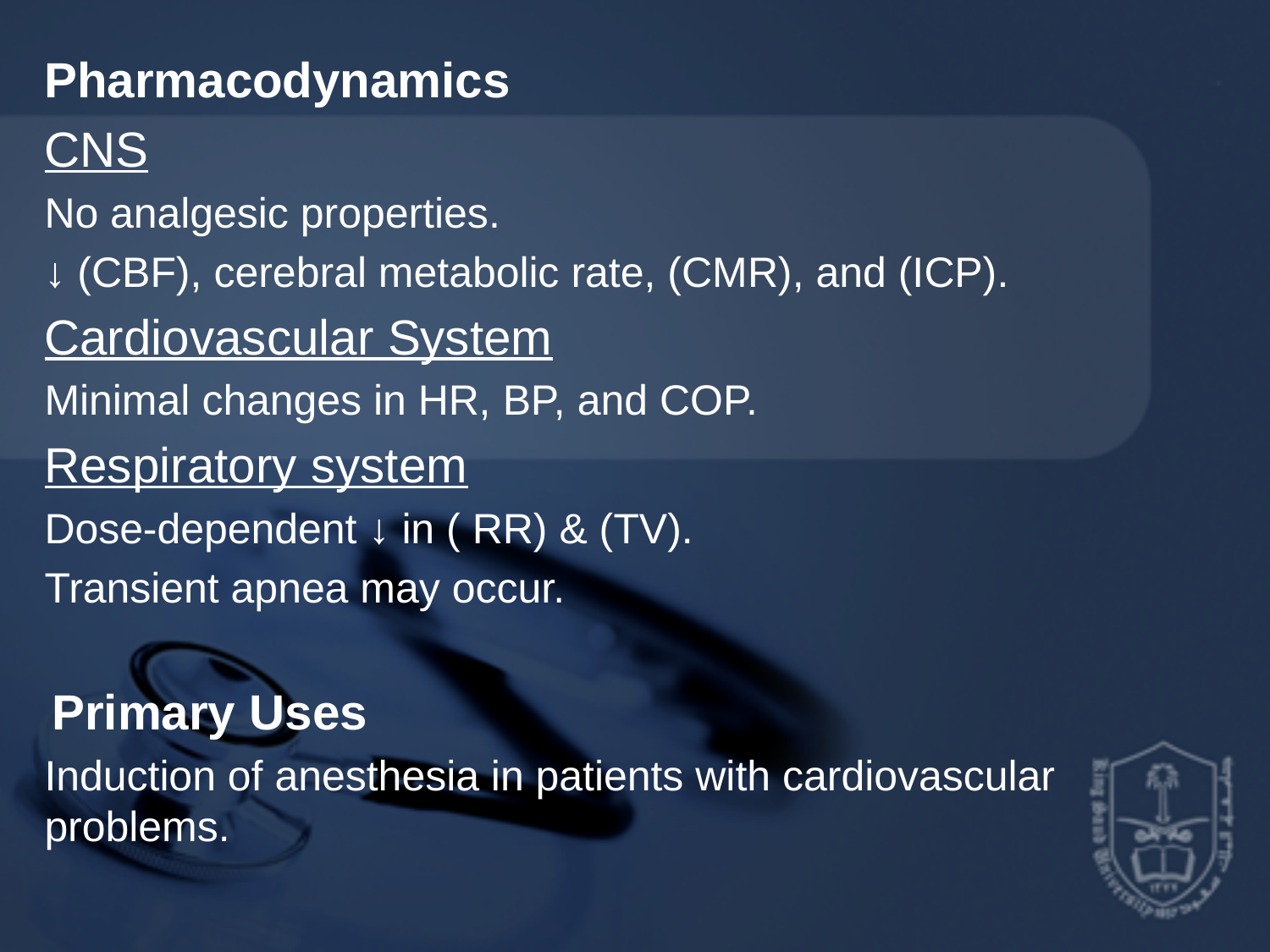

Pharmacodynamics
CNS
No analgesic properties.
↓ (CBF), cerebral metabolic rate, (CMR), and (ICP).
Cardiovascular System
Minimal changes in HR, BP, and COP.
Respiratory system
Dose-dependent ↓ in ( RR) & (TV).
Transient apnea may occur.

Primary Uses
Induction of anesthesia in patients with cardiovascular problems.